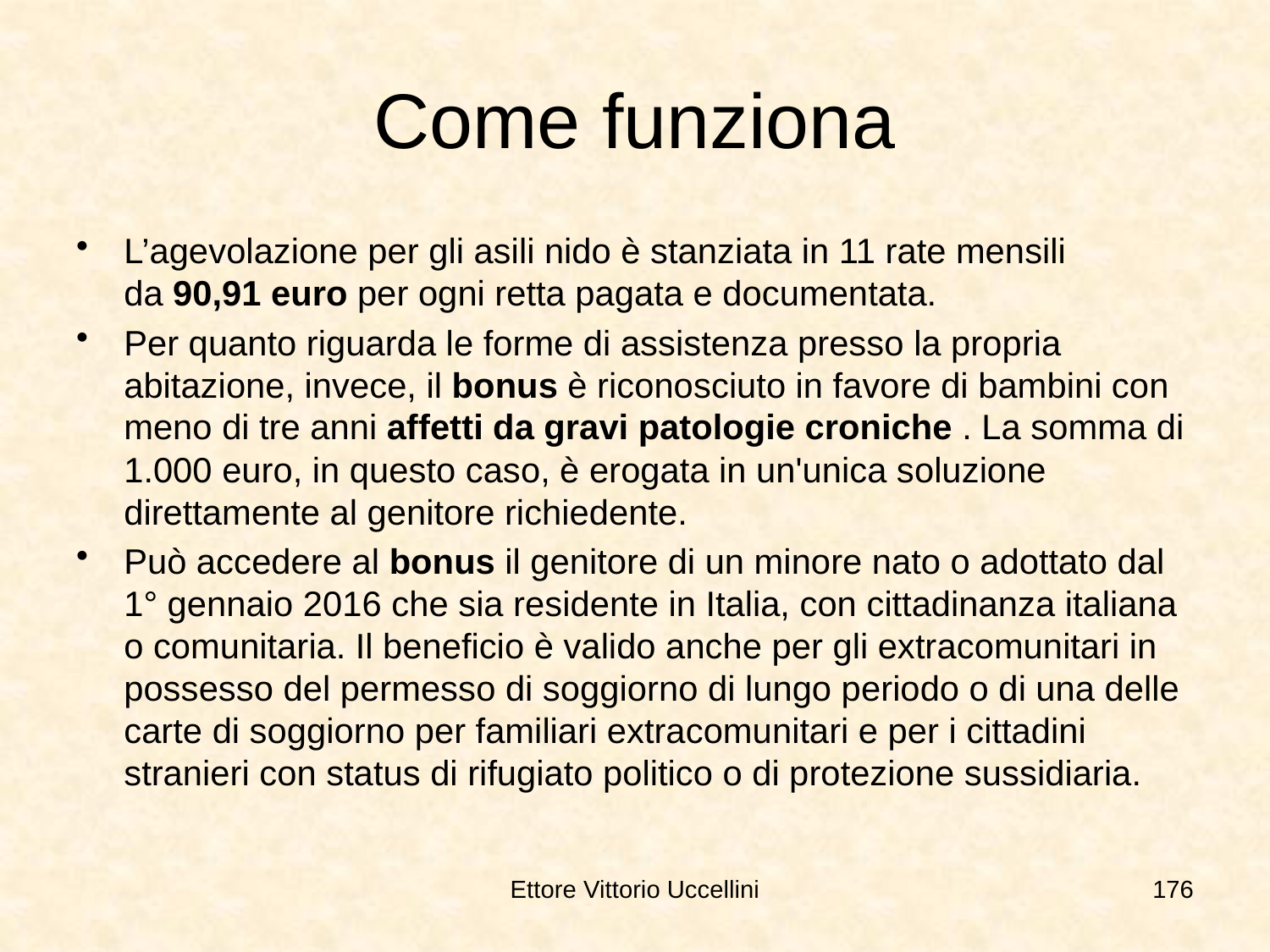

# Come funziona
L’agevolazione per gli asili nido è stanziata in 11 rate mensili da 90,91 euro per ogni retta pagata e documentata.
Per quanto riguarda le forme di assistenza presso la propria abitazione, invece, il bonus è riconosciuto in favore di bambini con meno di tre anni affetti da gravi patologie croniche . La somma di 1.000 euro, in questo caso, è erogata in un'unica soluzione direttamente al genitore richiedente.
Può accedere al bonus il genitore di un minore nato o adottato dal 1° gennaio 2016 che sia residente in Italia, con cittadinanza italiana o comunitaria. Il beneficio è valido anche per gli extracomunitari in possesso del permesso di soggiorno di lungo periodo o di una delle carte di soggiorno per familiari extracomunitari e per i cittadini stranieri con status di rifugiato politico o di protezione sussidiaria.

Ettore Vittorio Uccellini
176